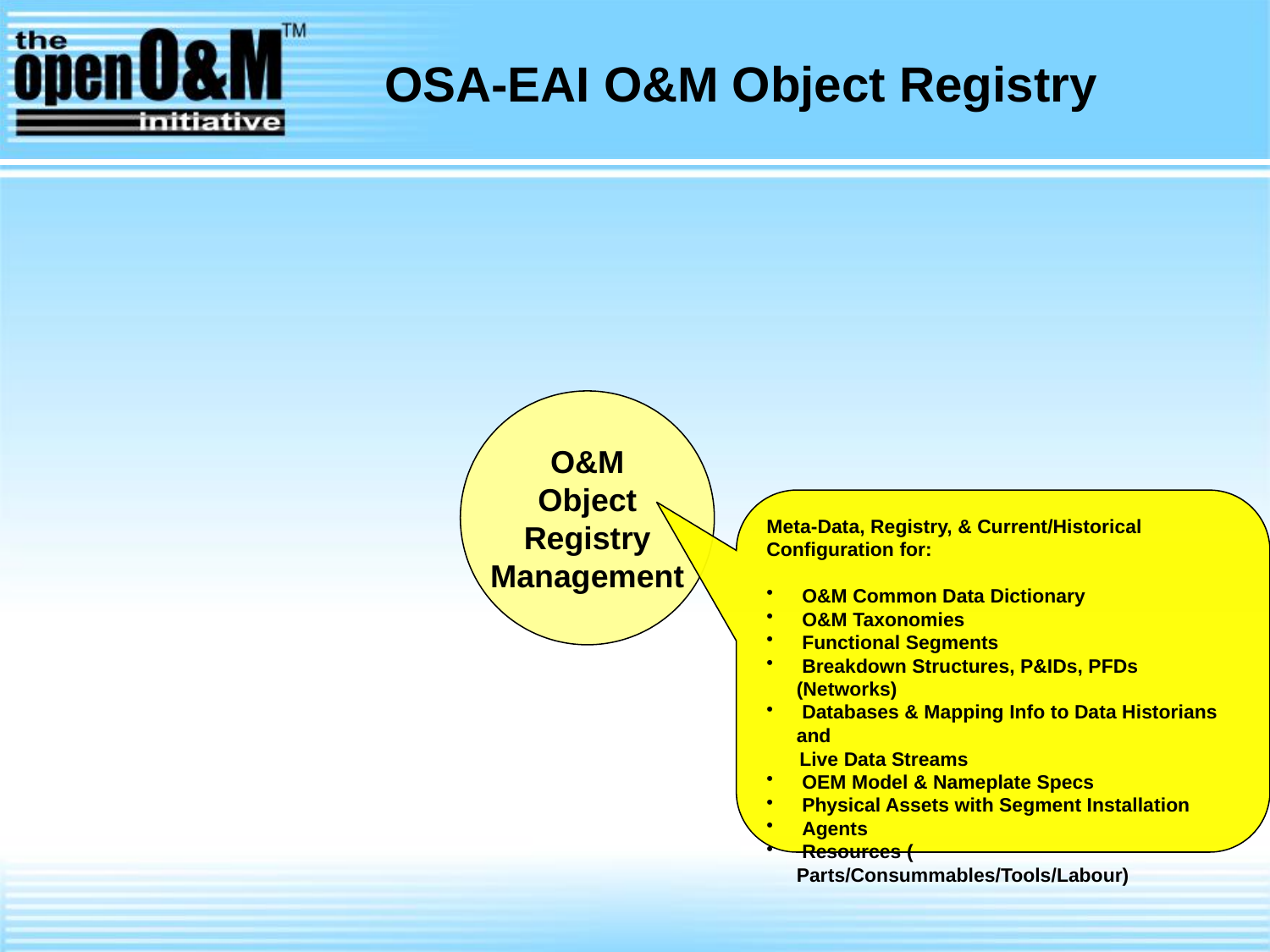

# OSA-EAI O&M Object Registry
O&M
Object
Registry
Management
Meta-Data, Registry, & Current/Historical Configuration for:

 O&M Common Data Dictionary
 O&M Taxonomies
 Functional Segments
 Breakdown Structures, P&IDs, PFDs (Networks)
 Databases & Mapping Info to Data Historians and
      Live Data Streams
 OEM Model & Nameplate Specs
 Physical Assets with Segment Installation
 Agents
 Resources ( Parts/Consummables/Tools/Labour)